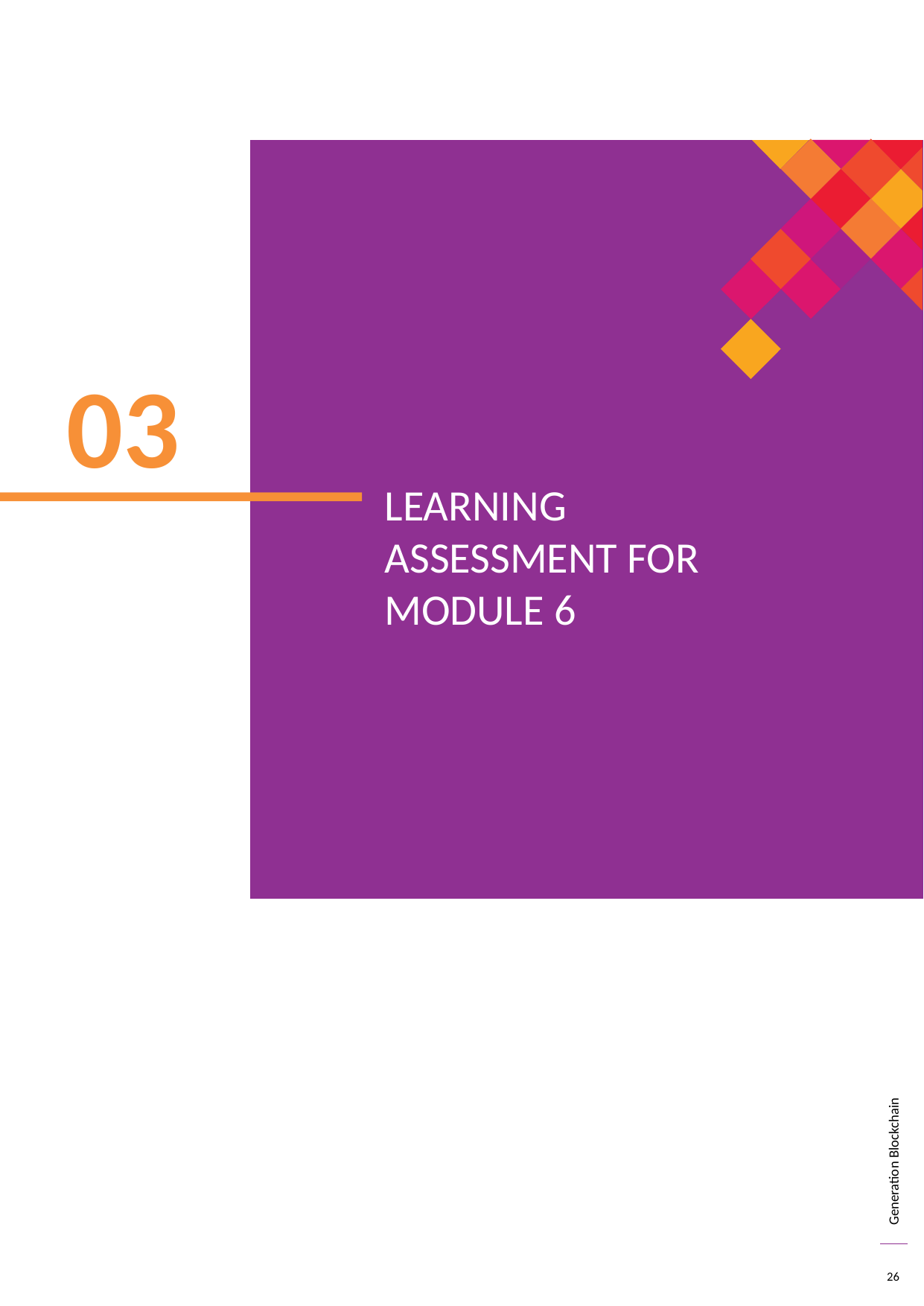

03
LEARNING ASSESSMENT FOR MODULE 6
26